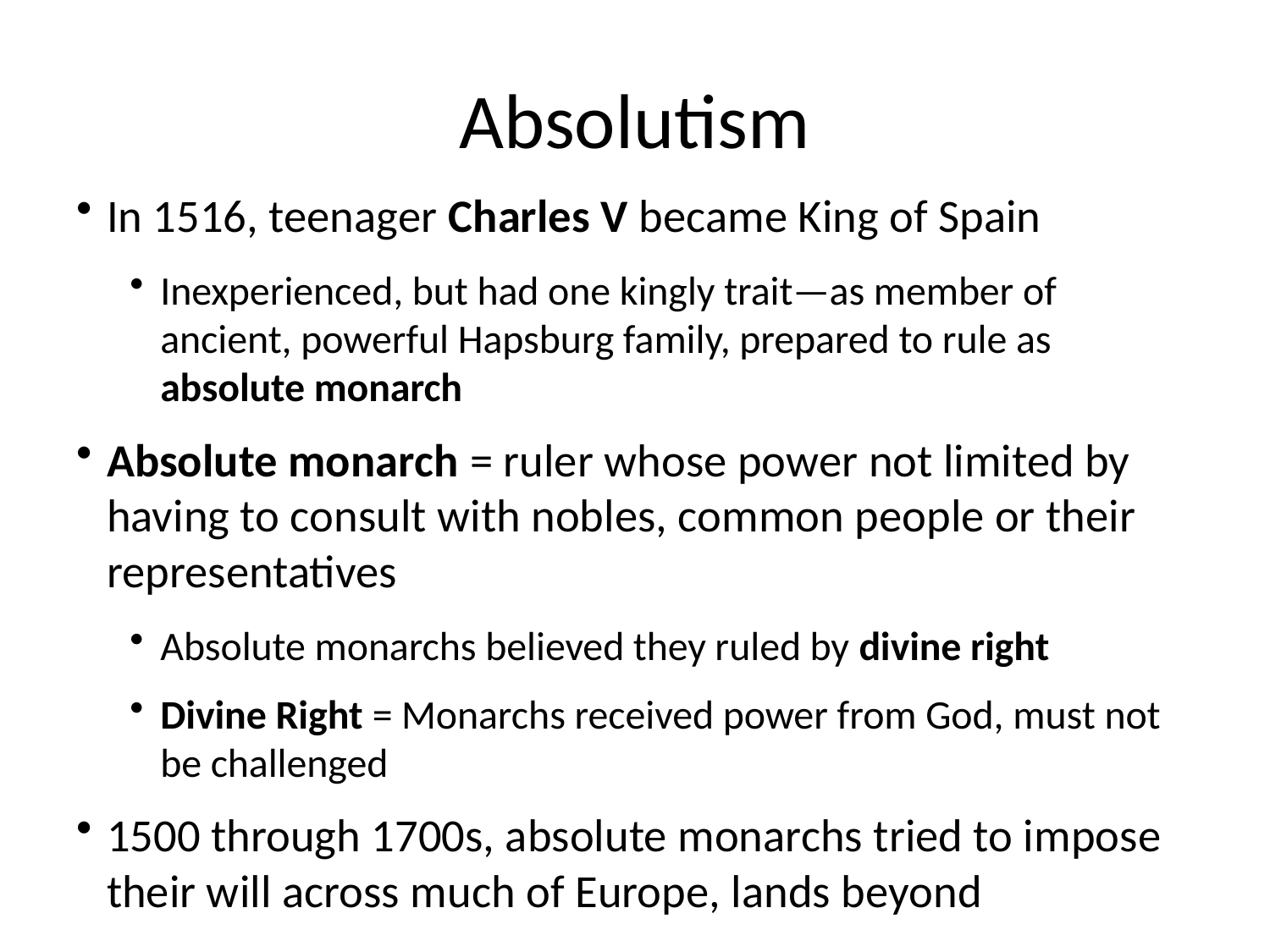

# Absolutism
In 1516, teenager Charles V became King of Spain
Inexperienced, but had one kingly trait—as member of ancient, powerful Hapsburg family, prepared to rule as absolute monarch
Absolute monarch = ruler whose power not limited by having to consult with nobles, common people or their representatives
Absolute monarchs believed they ruled by divine right
Divine Right = Monarchs received power from God, must not be challenged
1500 through 1700s, absolute monarchs tried to impose their will across much of Europe, lands beyond